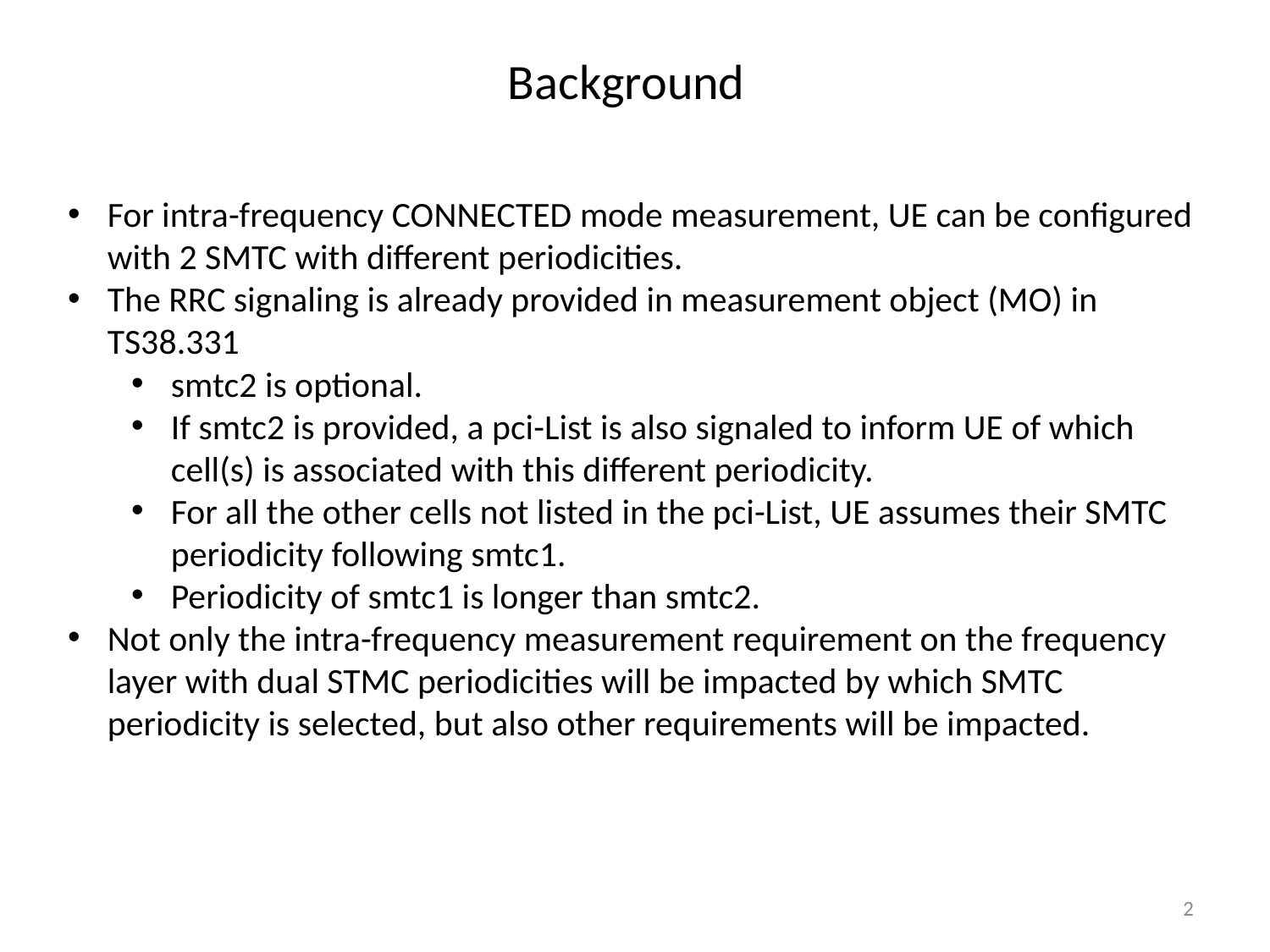

# Background
For intra-frequency CONNECTED mode measurement, UE can be configured with 2 SMTC with different periodicities.
The RRC signaling is already provided in measurement object (MO) in TS38.331
smtc2 is optional.
If smtc2 is provided, a pci-List is also signaled to inform UE of which cell(s) is associated with this different periodicity.
For all the other cells not listed in the pci-List, UE assumes their SMTC periodicity following smtc1.
Periodicity of smtc1 is longer than smtc2.
Not only the intra-frequency measurement requirement on the frequency layer with dual STMC periodicities will be impacted by which SMTC periodicity is selected, but also other requirements will be impacted.
2